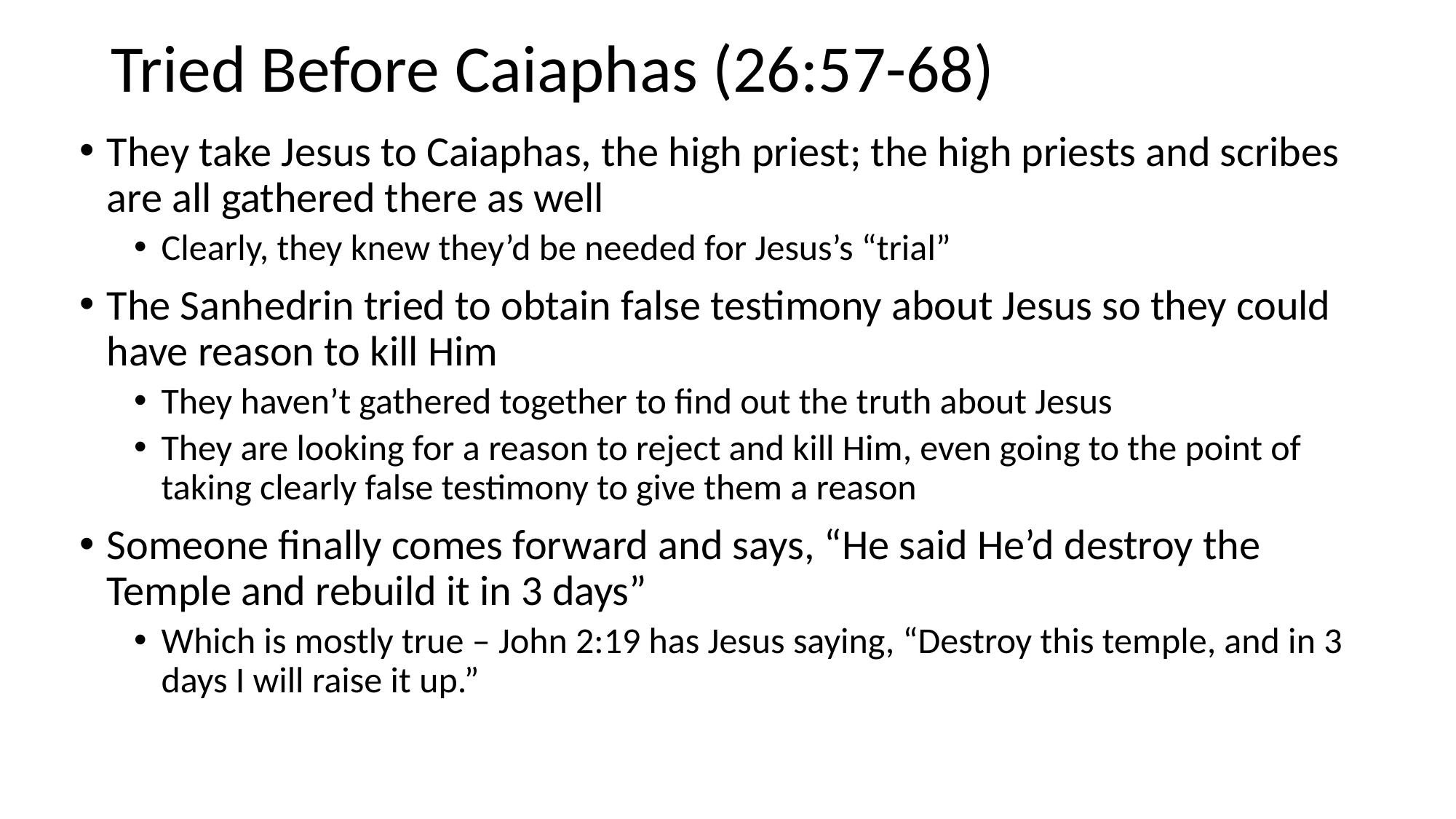

# Tried Before Caiaphas (26:57-68)
They take Jesus to Caiaphas, the high priest; the high priests and scribes are all gathered there as well
Clearly, they knew they’d be needed for Jesus’s “trial”
The Sanhedrin tried to obtain false testimony about Jesus so they could have reason to kill Him
They haven’t gathered together to find out the truth about Jesus
They are looking for a reason to reject and kill Him, even going to the point of taking clearly false testimony to give them a reason
Someone finally comes forward and says, “He said He’d destroy the Temple and rebuild it in 3 days”
Which is mostly true – John 2:19 has Jesus saying, “Destroy this temple, and in 3 days I will raise it up.”